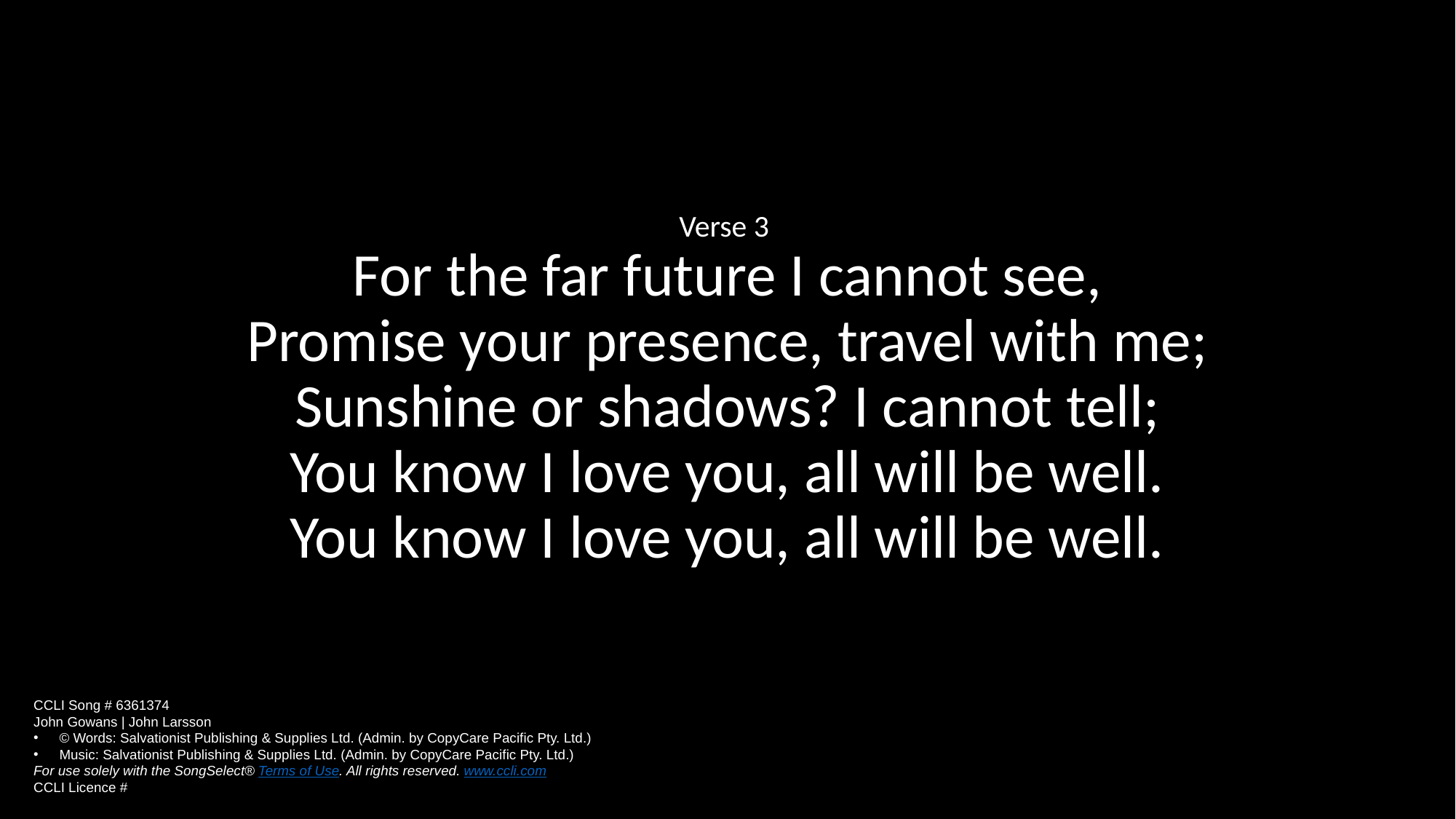

Verse 3
For the far future I cannot see,
Promise your presence, travel with me;
Sunshine or shadows? I cannot tell;
You know I love you, all will be well.
You know I love you, all will be well.
CCLI Song # 6361374
John Gowans | John Larsson
© Words: Salvationist Publishing & Supplies Ltd. (Admin. by CopyCare Pacific Pty. Ltd.)
Music: Salvationist Publishing & Supplies Ltd. (Admin. by CopyCare Pacific Pty. Ltd.)
For use solely with the SongSelect® Terms of Use. All rights reserved. www.ccli.com
CCLI Licence #